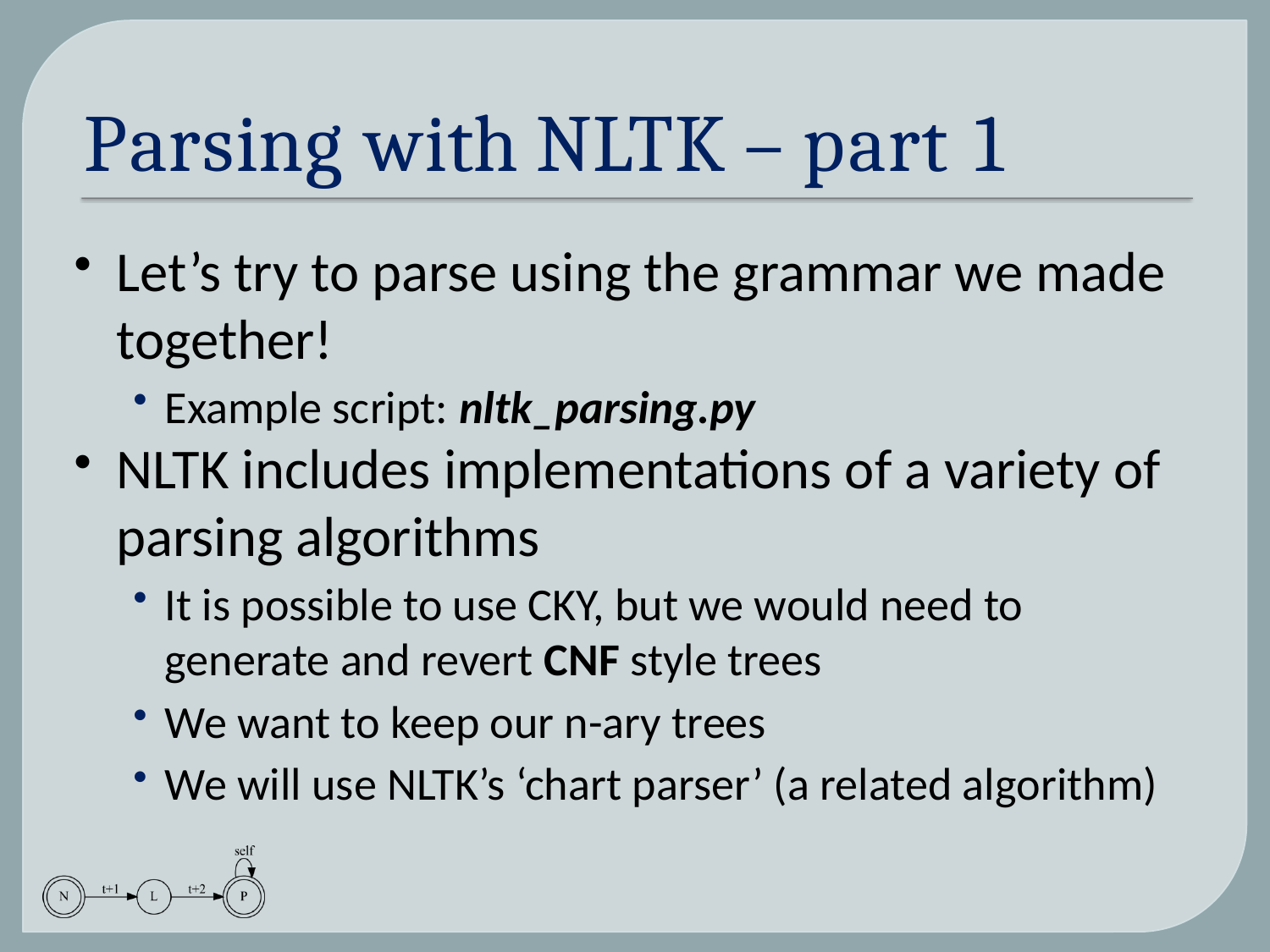

# Parsing with NLTK – part 1
Let’s try to parse using the grammar we made together!
Example script: nltk_parsing.py
NLTK includes implementations of a variety of parsing algorithms
It is possible to use CKY, but we would need to generate and revert CNF style trees
We want to keep our n-ary trees
We will use NLTK’s ‘chart parser’ (a related algorithm)